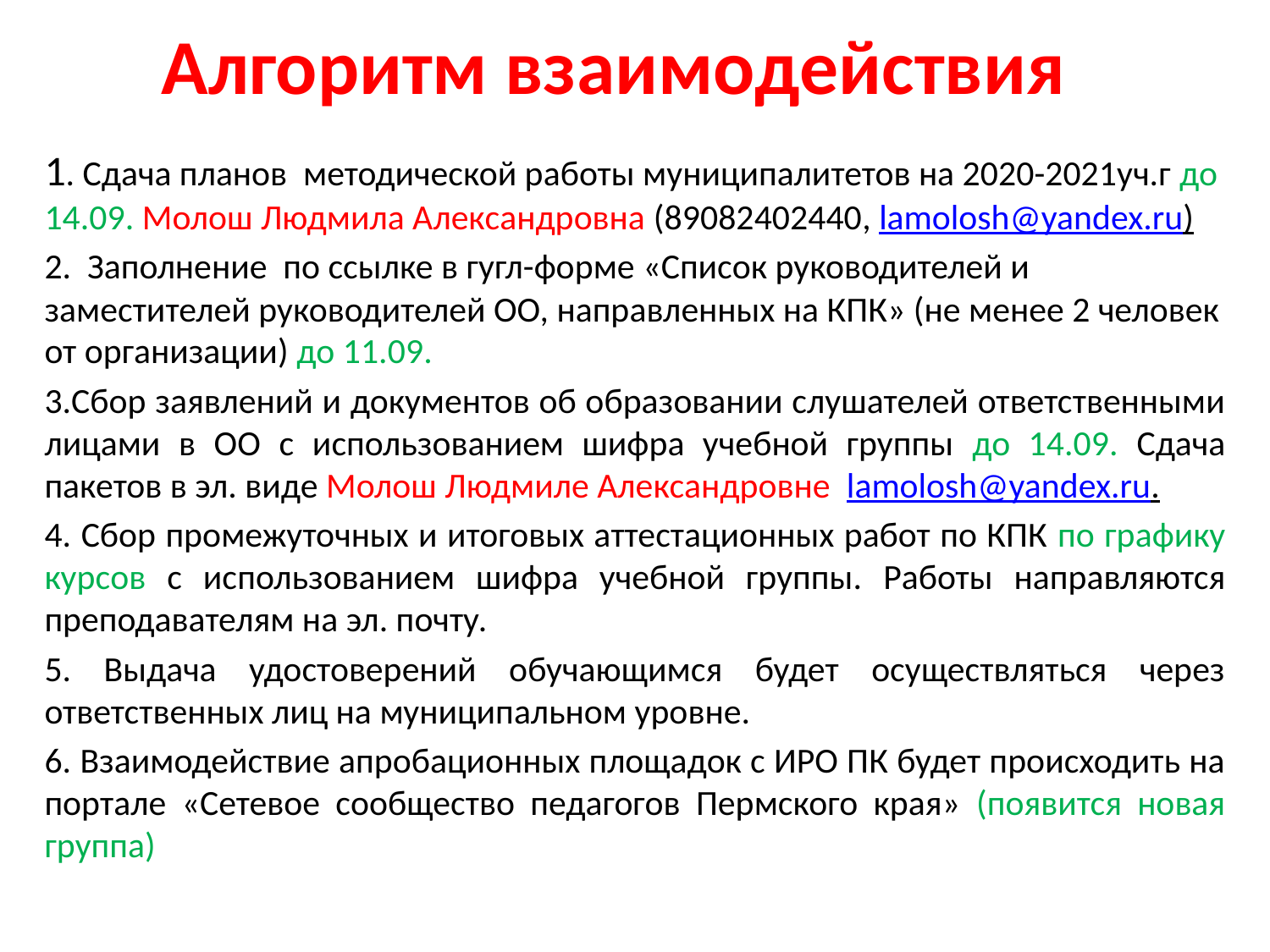

# Алгоритм взаимодействия
1. Сдача планов  методической работы муниципалитетов на 2020-2021уч.г до 14.09. Молош Людмила Александровна (89082402440, lamolosh@yandex.ru)
2.  Заполнение  по ссылке в гугл-форме «Список руководителей и заместителей руководителей ОО, направленных на КПК» (не менее 2 человек от организации) до 11.09.
3.Сбор заявлений и документов об образовании слушателей ответственными лицами в ОО с использованием шифра учебной группы до 14.09. Сдача пакетов в эл. виде Молош Людмиле Александровне  lamolosh@yandex.ru.
4. Сбор промежуточных и итоговых аттестационных работ по КПК по графику курсов с использованием шифра учебной группы. Работы направляются преподавателям на эл. почту.
5. Выдача удостоверений обучающимся будет осуществляться через ответственных лиц на муниципальном уровне.
6. Взаимодействие апробационных площадок с ИРО ПК будет происходить на портале «Сетевое сообщество педагогов Пермского края» (появится новая группа)